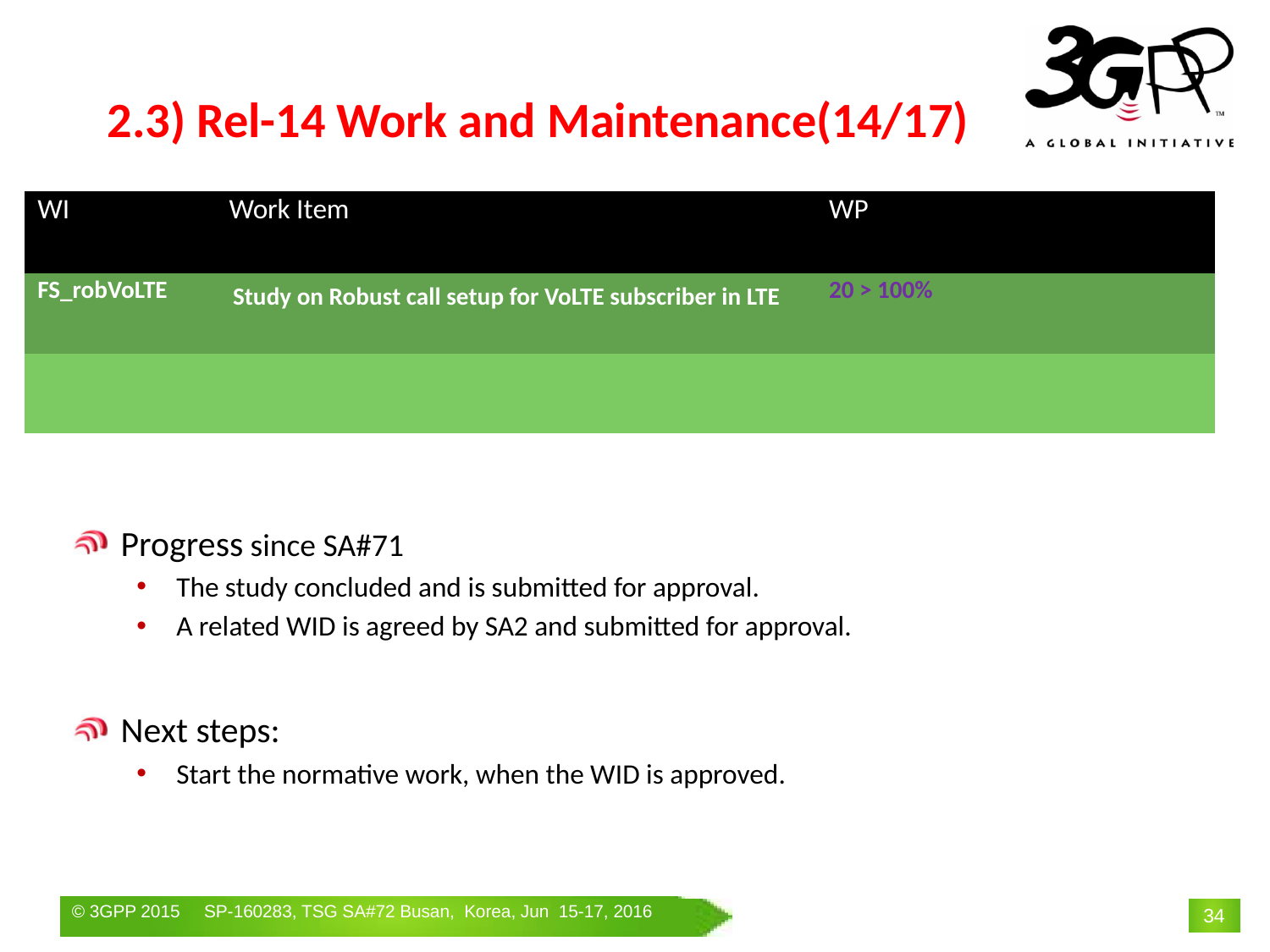

# 2.3) Rel-14 Work and Maintenance(14/17)
| WI | Work Item | WP |  |  |
| --- | --- | --- | --- | --- |
| FS\_robVoLTE | Study on Robust call setup for VoLTE subscriber in LTE | 20 > 100% |  |  |
|  |  |  |  |  |
Progress since SA#71
The study concluded and is submitted for approval.
A related WID is agreed by SA2 and submitted for approval.

Next steps:
Start the normative work, when the WID is approved.